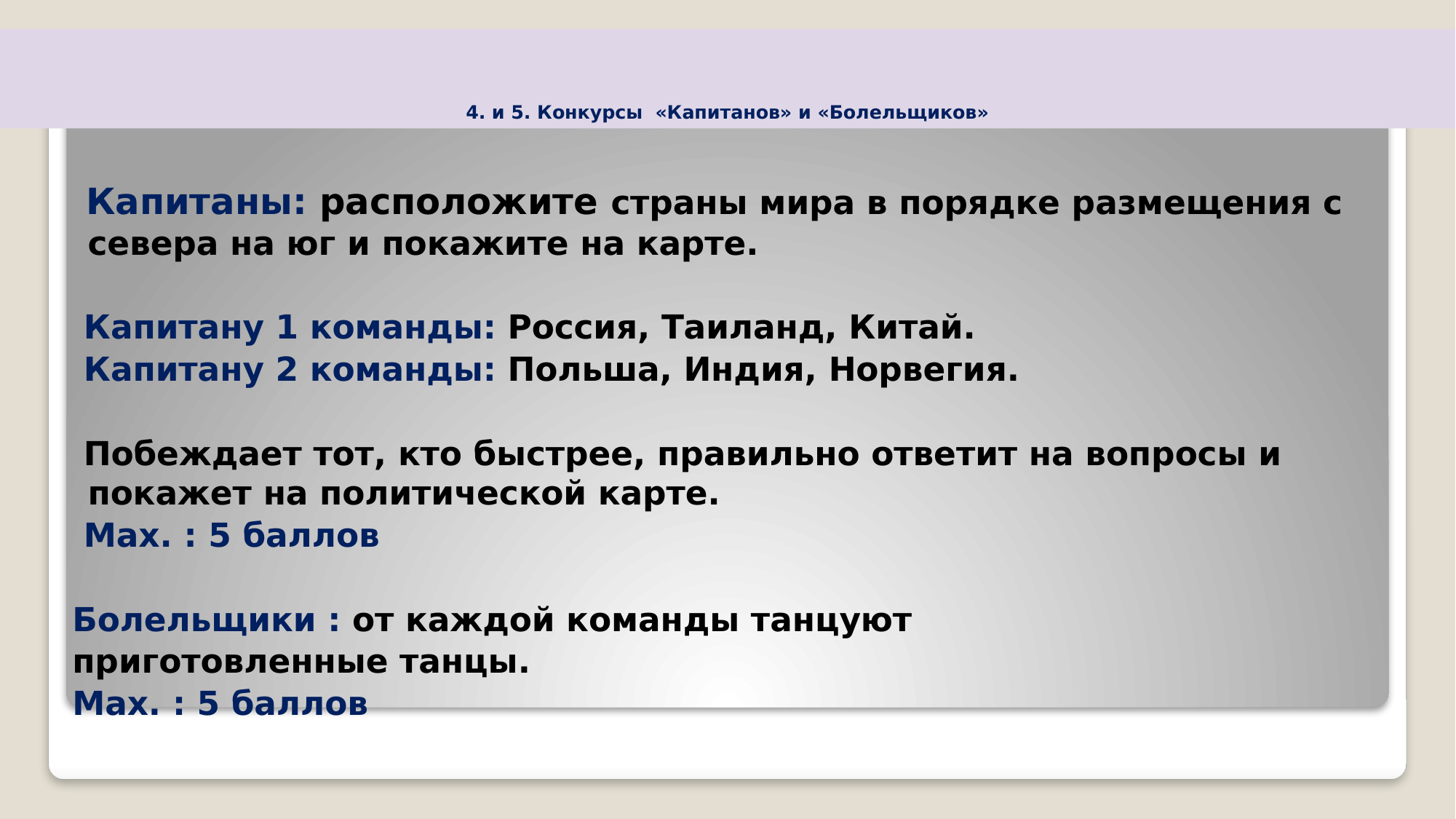

# 4. и 5. Конкурсы  «Капитанов» и «Болельщиков»

  Капитаны: расположите страны мира в порядке размещения с севера на юг и покажите на карте.

  Капитану 1 команды: Россия, Таиланд, Китай.
  Капитану 2 команды: Польша, Индия, Норвегия.

  Побеждает тот, кто быстрее, правильно ответит на вопросы и покажет на политической карте.
  Мах. : 5 баллов

 Болельщики : от каждой команды танцуют
 приготовленные танцы.
 Мах. : 5 баллов